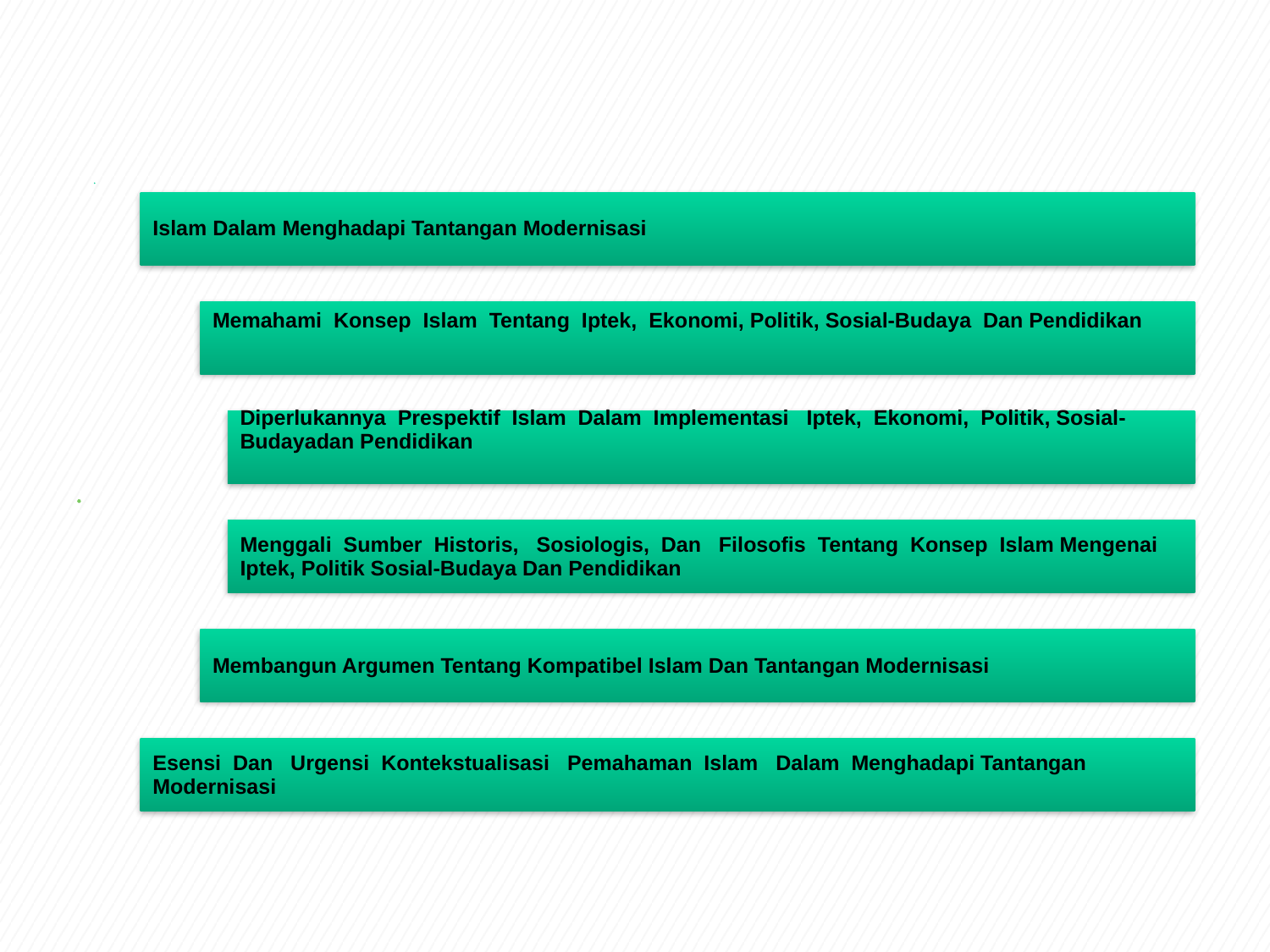

Islam Dalam Menghadapi Tantangan Modernisasi
Memahami  Konsep  Islam  Tentang  Iptek,  Ekonomi, Politik, Sosial-Budaya  Dan Pendidikan
Diperlukannya  Prespektif  Islam  Dalam  Implementasi   Iptek,  Ekonomi,  Politik, Sosial-Budayadan Pendidikan
Menggali  Sumber  Historis,   Sosiologis,  Dan   Filosofis  Tentang  Konsep  Islam Mengenai Iptek, Politik Sosial-Budaya Dan Pendidikan
Membangun Argumen Tentang Kompatibel Islam Dan Tantangan Modernisasi
Esensi  Dan   Urgensi  Kontekstualisasi   Pemahaman  Islam   Dalam  Menghadapi Tantangan Modernisasi